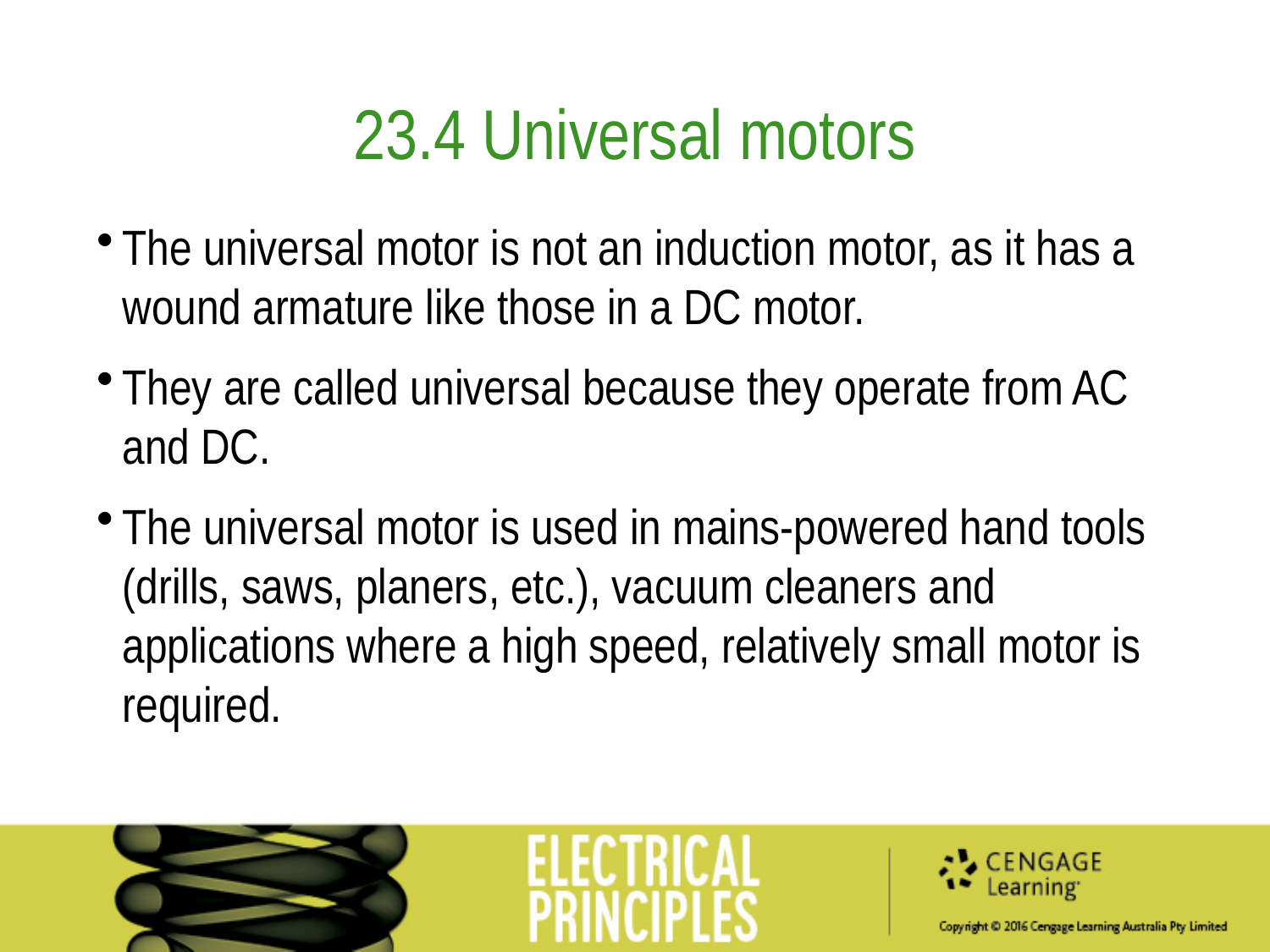

# 23.4 Universal motors
The universal motor is not an induction motor, as it has a wound armature like those in a DC motor.
They are called universal because they operate from AC and DC.
The universal motor is used in mains-powered hand tools (drills, saws, planers, etc.), vacuum cleaners and applications where a high speed, relatively small motor is required.